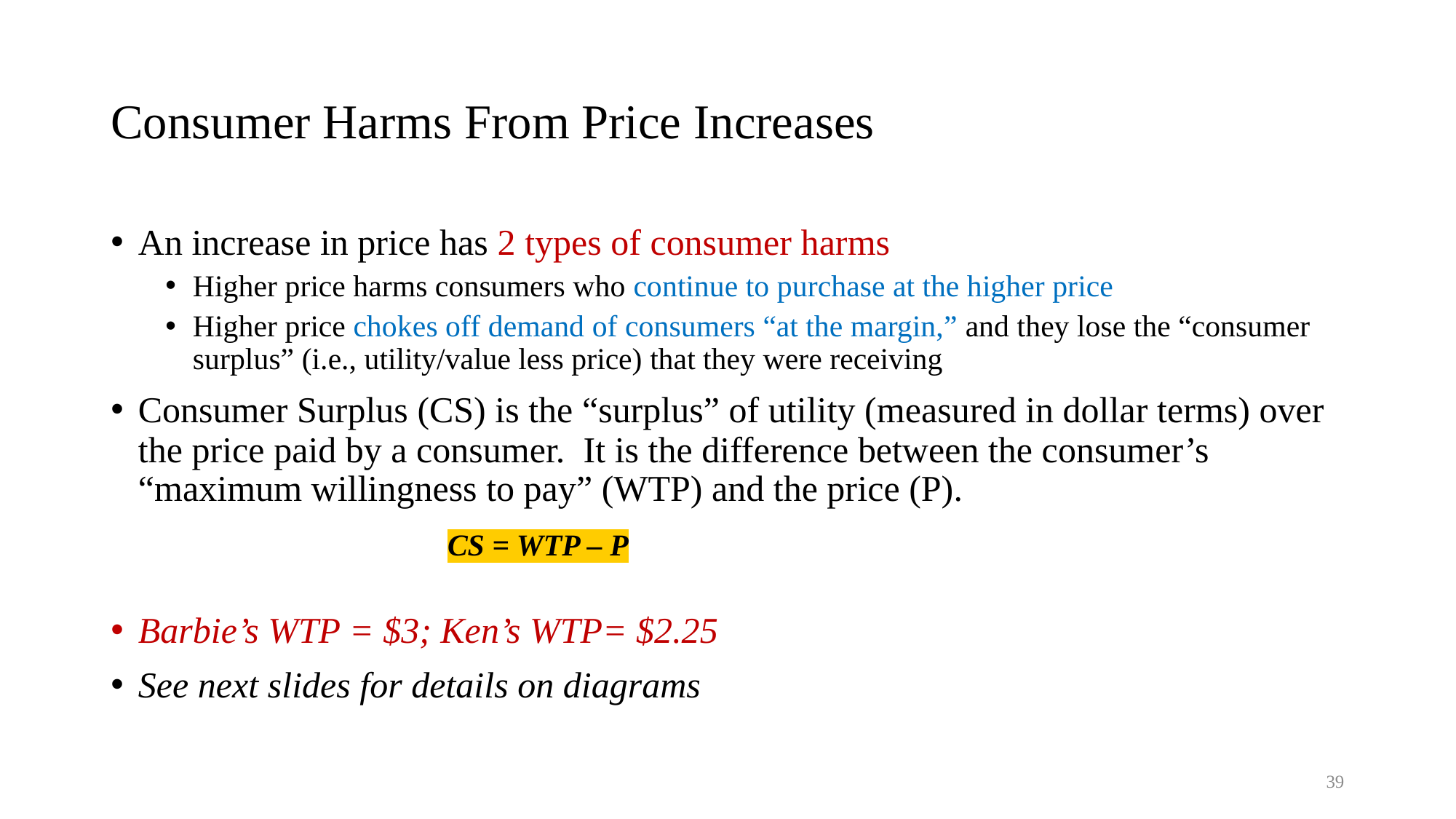

# Consumer Harms From Price Increases
An increase in price has 2 types of consumer harms
Higher price harms consumers who continue to purchase at the higher price
Higher price chokes off demand of consumers “at the margin,” and they lose the “consumer surplus” (i.e., utility/value less price) that they were receiving
Consumer Surplus (CS) is the “surplus” of utility (measured in dollar terms) over the price paid by a consumer.  It is the difference between the consumer’s “maximum willingness to pay” (WTP) and the price (P).
                                     CS = WTP – P
Barbie’s WTP = $3; Ken’s WTP= $2.25
See next slides for details on diagrams
39